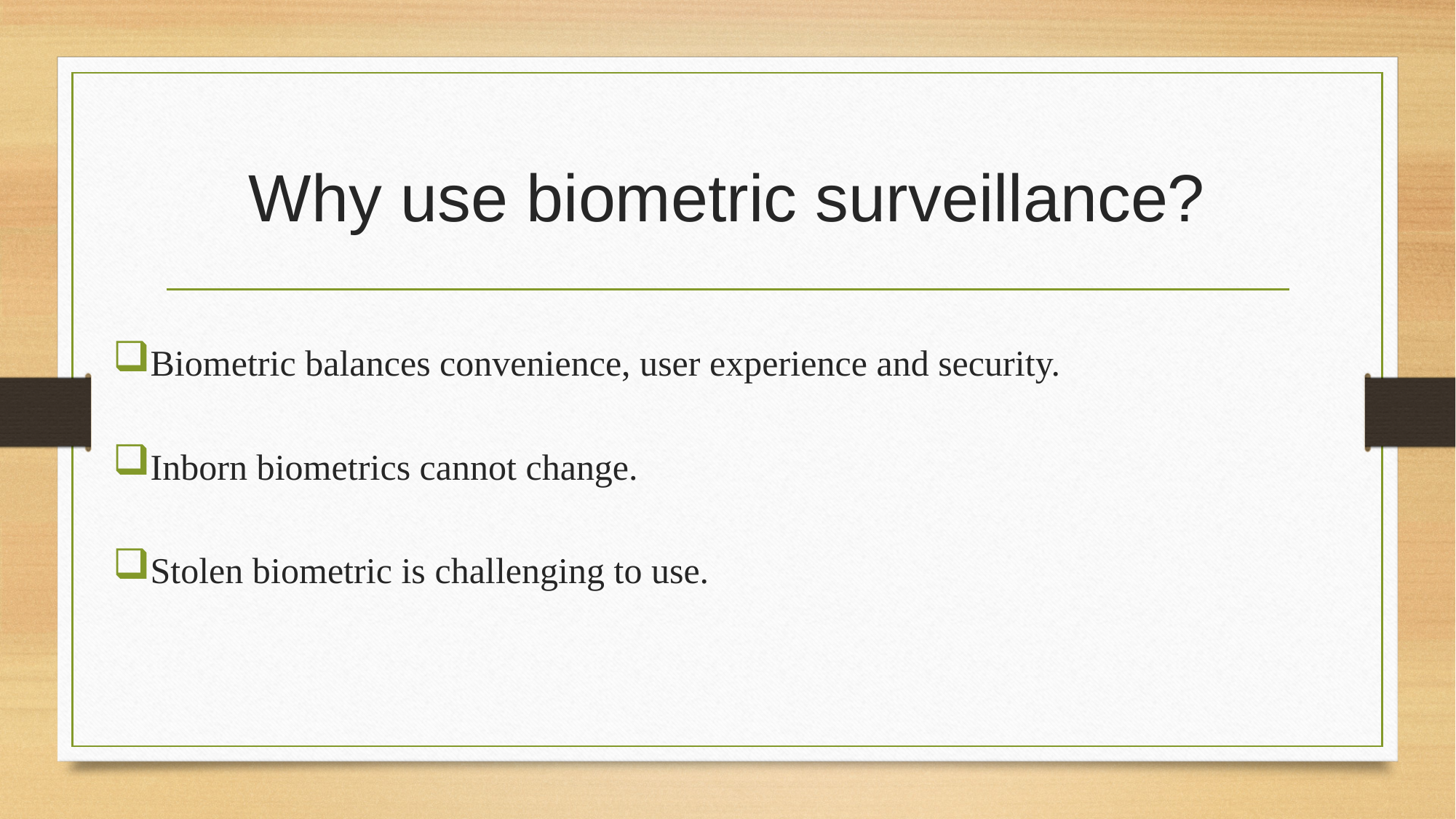

# Why use biometric surveillance?
Biometric balances convenience, user experience and security.
Inborn biometrics cannot change.
Stolen biometric is challenging to use.